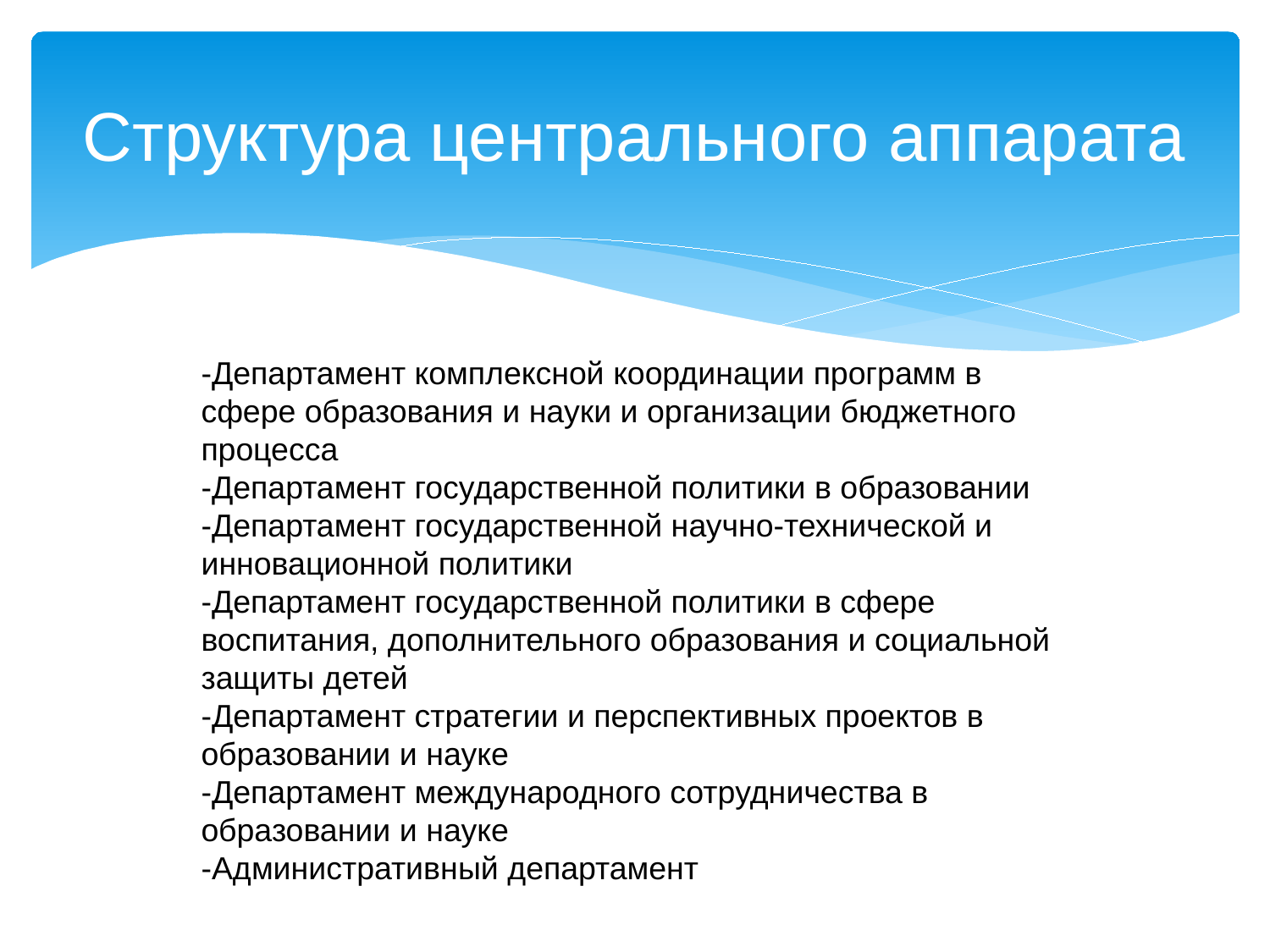

# Структура центрального аппарата
-Департамент комплексной координации программ в сфере образования и науки и организации бюджетного процесса
-Департамент государственной политики в образовании
-Департамент государственной научно-технической и инновационной политики
-Департамент государственной политики в сфере воспитания, дополнительного образования и социальной защиты детей
-Департамент стратегии и перспективных проектов в образовании и науке
-Департамент международного сотрудничества в образовании и науке
-Административный департамент